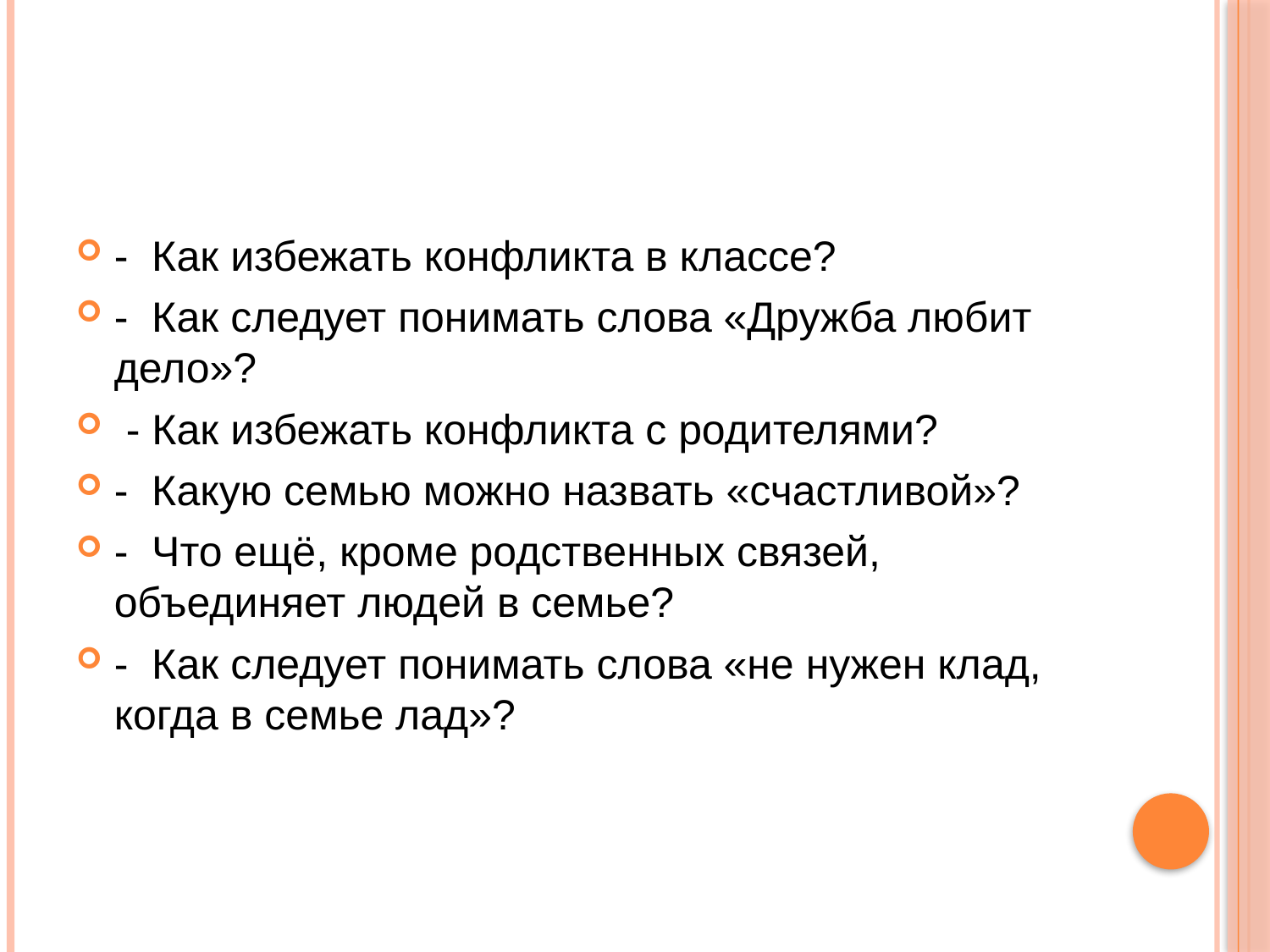

-  Как избежать конфликта в классе?
-  Как следует понимать слова «Дружба любит дело»?
 - Как избежать конфликта с родителями?
-  Какую семью можно назвать «счастливой»?
-  Что ещё, кроме родственных связей, объединяет людей в семье?
-  Как следует понимать слова «не нужен клад, когда в семье лад»?